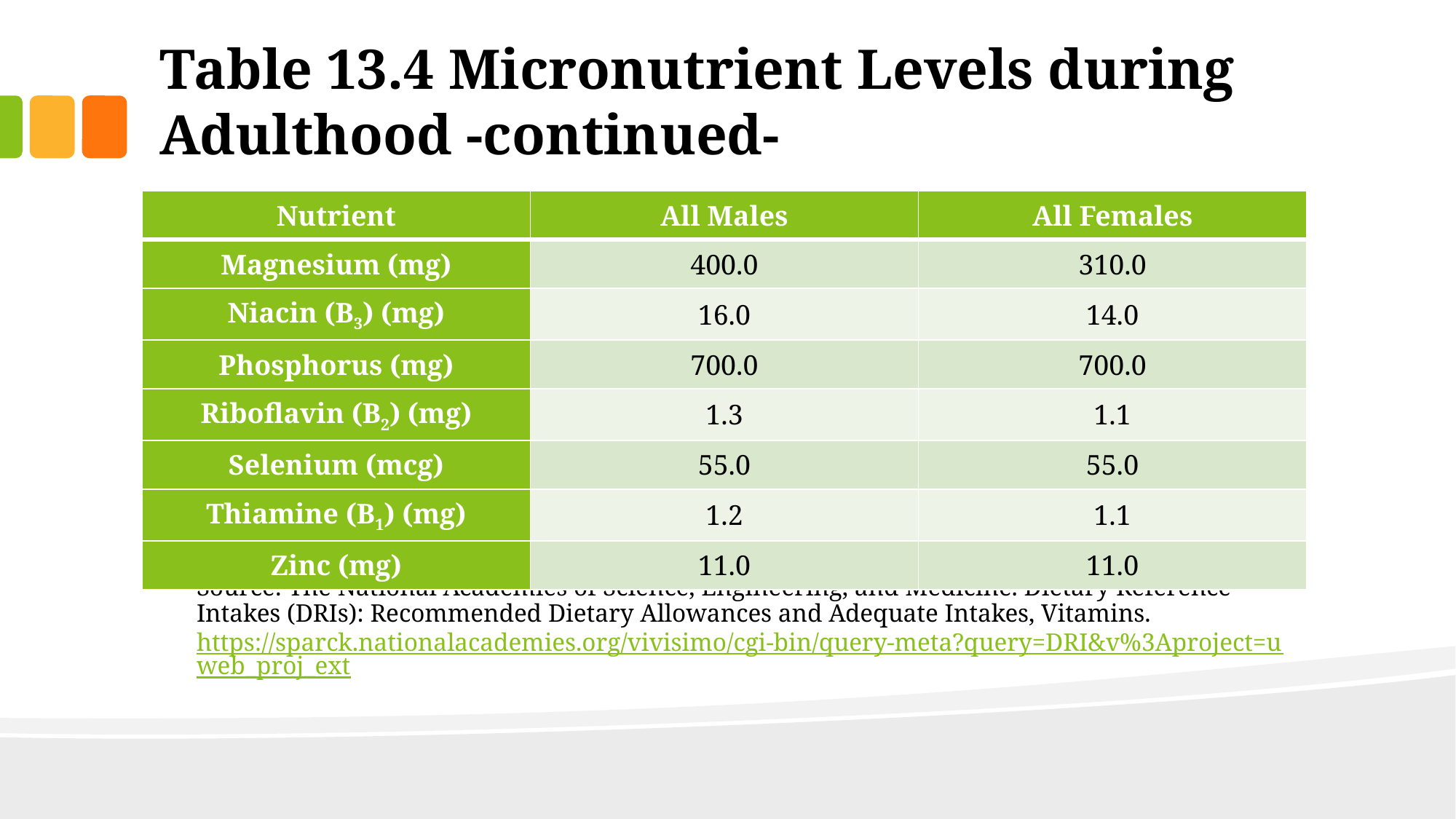

# Table 13.4 Micronutrient Levels during Adulthood -continued-
| Nutrient | All Males | All Females |
| --- | --- | --- |
| Magnesium (mg) | 400.0 | 310.0 |
| Niacin (B3) (mg) | 16.0 | 14.0 |
| Phosphorus (mg) | 700.0 | 700.0 |
| Riboflavin (B2) (mg) | 1.3 | 1.1 |
| Selenium (mcg) | 55.0 | 55.0 |
| Thiamine (B1) (mg) | 1.2 | 1.1 |
| Zinc (mg) | 11.0 | 11.0 |

Source: The National Academies of Science, Engineering, and Medicine. Dietary Reference Intakes (DRIs): Recommended Dietary Allowances and Adequate Intakes, Vitamins. https://sparck.nationalacademies.org/vivisimo/cgi-bin/query-meta?query=DRI&v%3Aproject=uweb_proj_ext